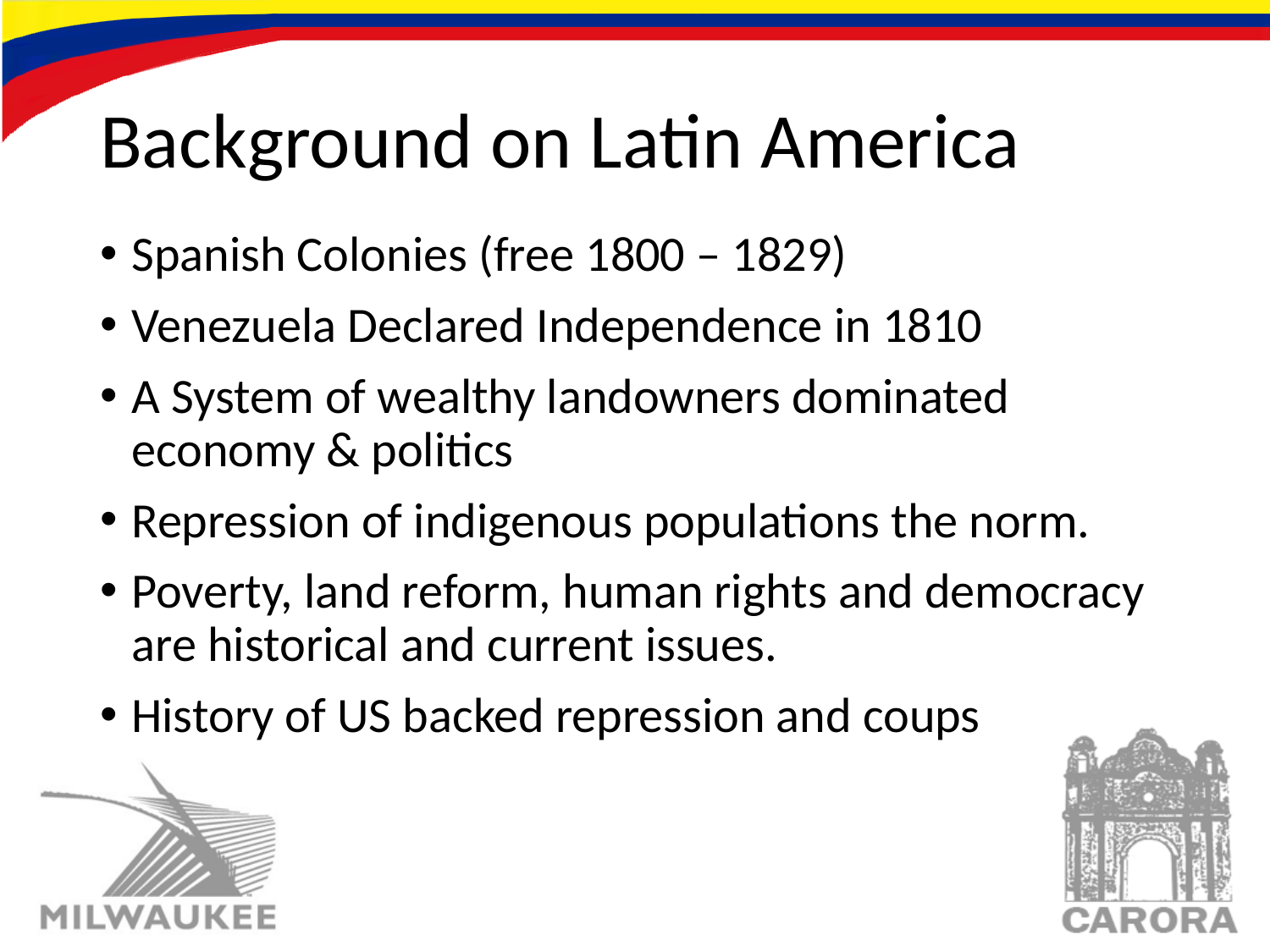

# Background on Latin America
Spanish Colonies (free 1800 – 1829)
Venezuela Declared Independence in 1810
A System of wealthy landowners dominated economy & politics
Repression of indigenous populations the norm.
Poverty, land reform, human rights and democracy are historical and current issues.
History of US backed repression and coups